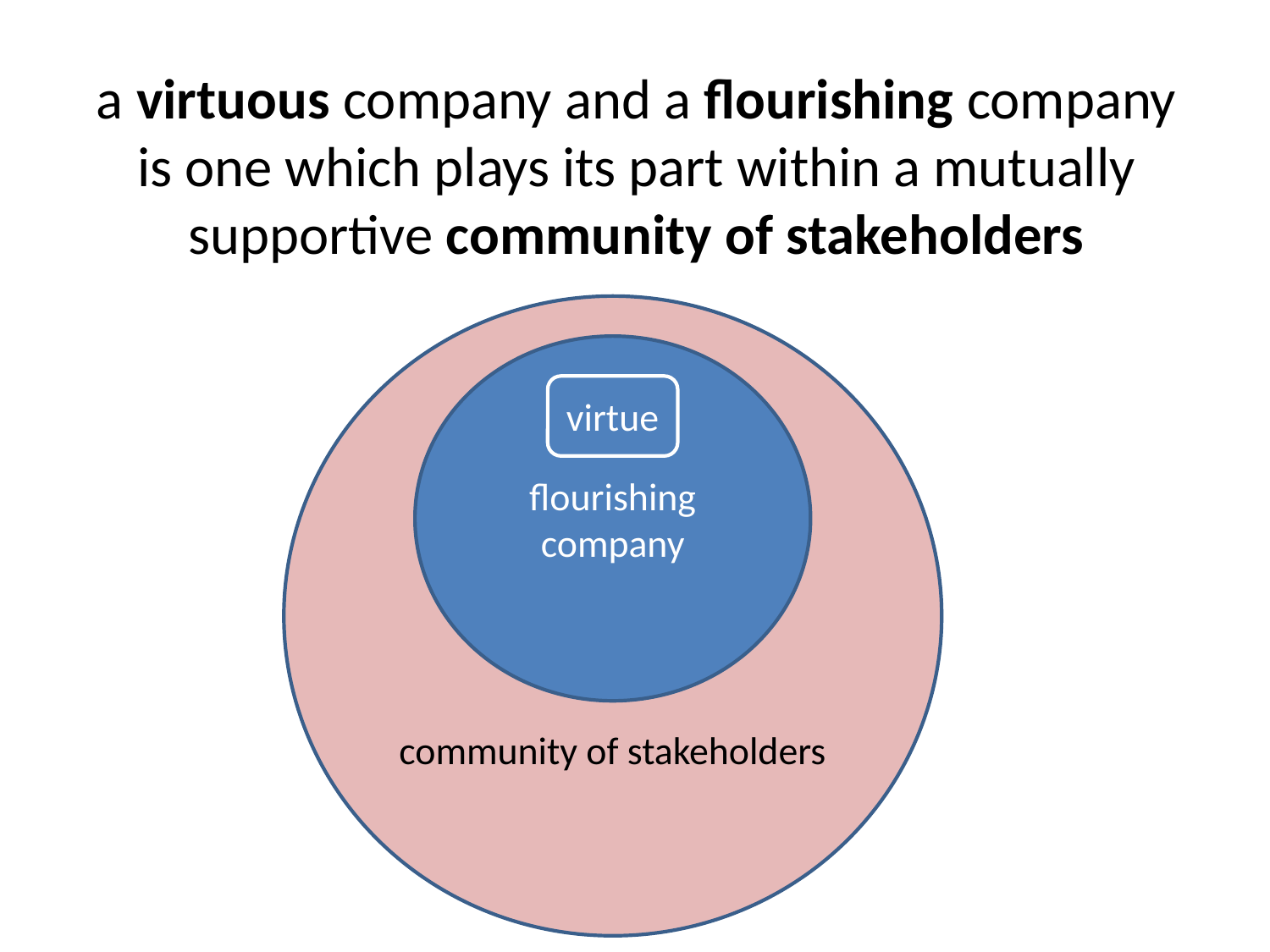

a virtuous company and a flourishing company is one which plays its part within a mutually supportive community of stakeholders

community of stakeholders
flourishing company
virtue